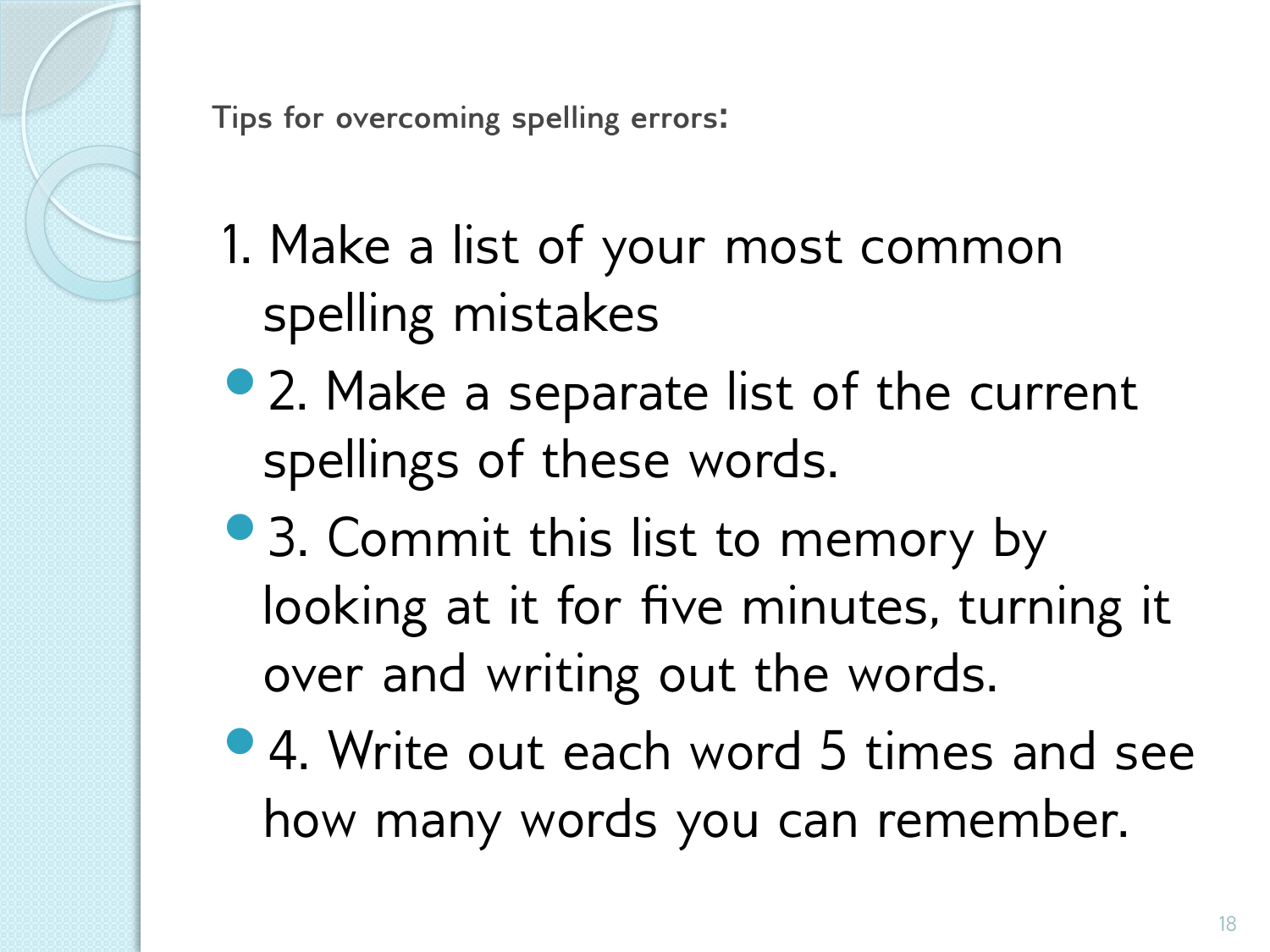

# Tips for overcoming spelling errors:
1. Make a list of your most common spelling mistakes
2. Make a separate list of the current spellings of these words.
3. Commit this list to memory by looking at it for five minutes, turning it over and writing out the words.
4. Write out each word 5 times and see how many words you can remember.
18